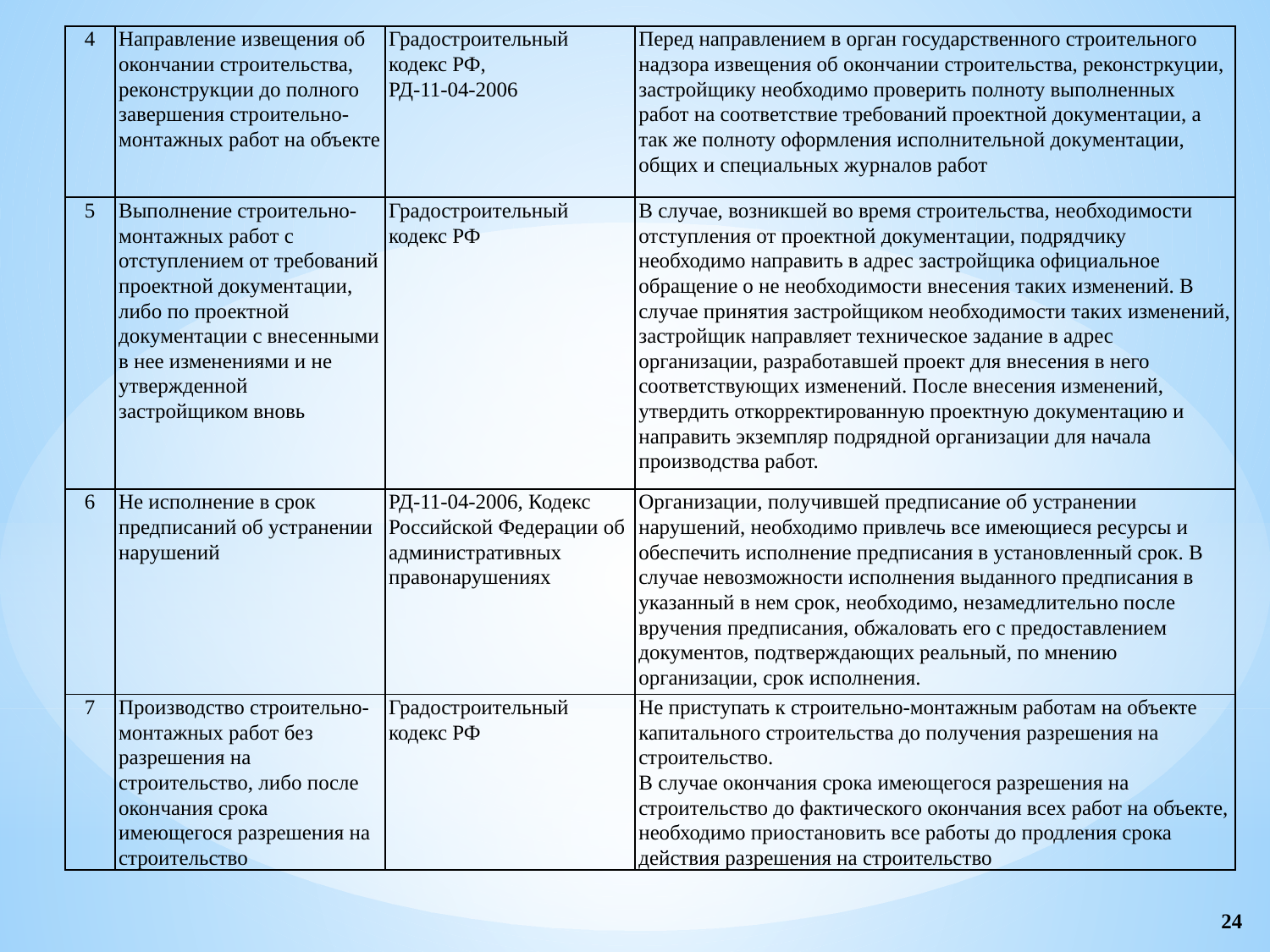

| 4 | Направление извещения об окончании строительства, реконструкции до полного завершения строительно-монтажных работ на объекте | Градостроительный кодекс РФ, РД-11-04-2006 | Перед направлением в орган государственного строительного надзора извещения об окончании строительства, реконстркуции, застройщику необходимо проверить полноту выполненных работ на соответствие требований проектной документации, а так же полноту оформления исполнительной документации, общих и специальных журналов работ |
| --- | --- | --- | --- |
| 5 | Выполнение строительно-монтажных работ с отступлением от требований проектной документации, либо по проектной документации с внесенными в нее изменениями и не утвержденной застройщиком вновь | Градостроительный кодекс РФ | В случае, возникшей во время строительства, необходимости отступления от проектной документации, подрядчику необходимо направить в адрес застройщика официальное обращение о не необходимости внесения таких изменений. В случае принятия застройщиком необходимости таких изменений, застройщик направляет техническое задание в адрес организации, разработавшей проект для внесения в него соответствующих изменений. После внесения изменений, утвердить откорректированную проектную документацию и направить экземпляр подрядной организации для начала производства работ. |
| 6 | Не исполнение в срок предписаний об устранении нарушений | РД-11-04-2006, Кодекс Российской Федерации об административных правонарушениях | Организации, получившей предписание об устранении нарушений, необходимо привлечь все имеющиеся ресурсы и обеспечить исполнение предписания в установленный срок. В случае невозможности исполнения выданного предписания в указанный в нем срок, необходимо, незамедлительно после вручения предписания, обжаловать его с предоставлением документов, подтверждающих реальный, по мнению организации, срок исполнения. |
| 7 | Производство строительно-монтажных работ без разрешения на строительство, либо после окончания срока имеющегося разрешения на строительство | Градостроительный кодекс РФ | Не приступать к строительно-монтажным работам на объекте капитального строительства до получения разрешения на строительство. В случае окончания срока имеющегося разрешения на строительство до фактического окончания всех работ на объекте, необходимо приостановить все работы до продления срока действия разрешения на строительство |
24